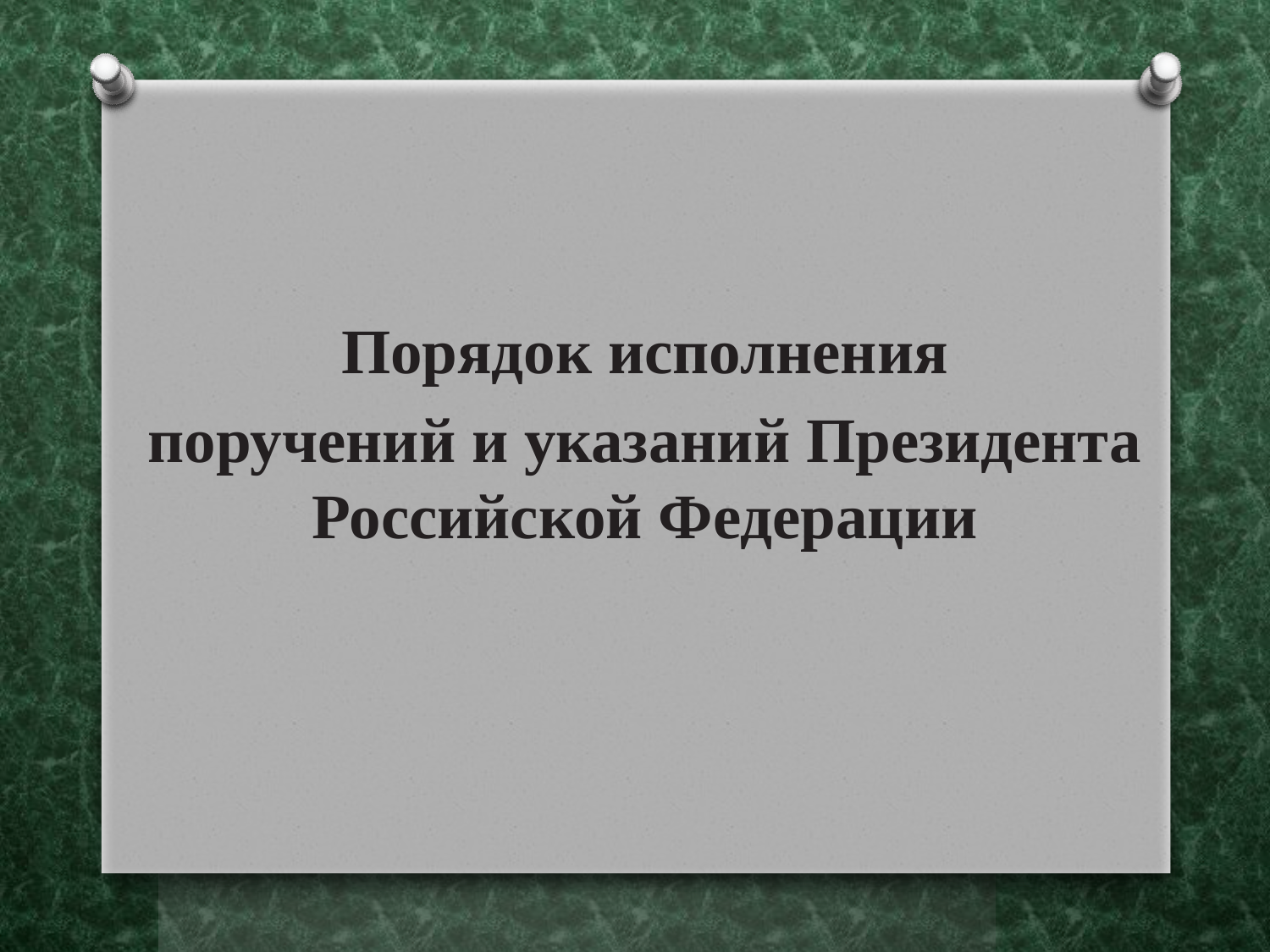

Порядок исполнения
поручений и указаний Президента Российской Федерации